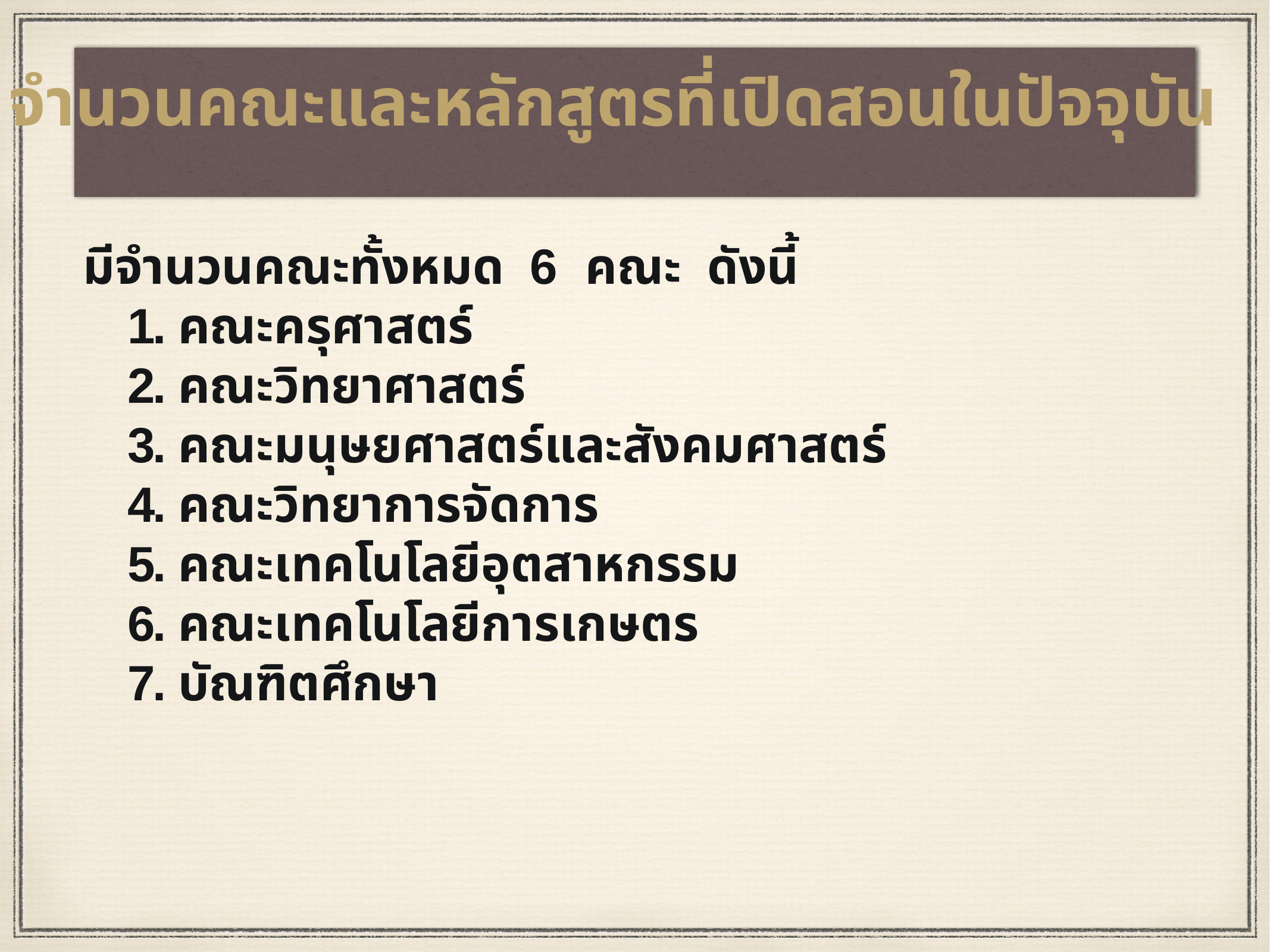

จำนวนคณะและหลักสูตรที่เปิดสอนในปัจจุบัน
มีจำนวนคณะทั้งหมด  6  คณะ  ดังนี้
คณะครุศาสตร์
คณะวิทยาศาสตร์
คณะมนุษยศาสตร์และสังคมศาสตร์
คณะวิทยาการจัดการ
คณะเทคโนโลยีอุตสาหกรรม
คณะเทคโนโลยีการเกษตร
บัณฑิตศึกษา